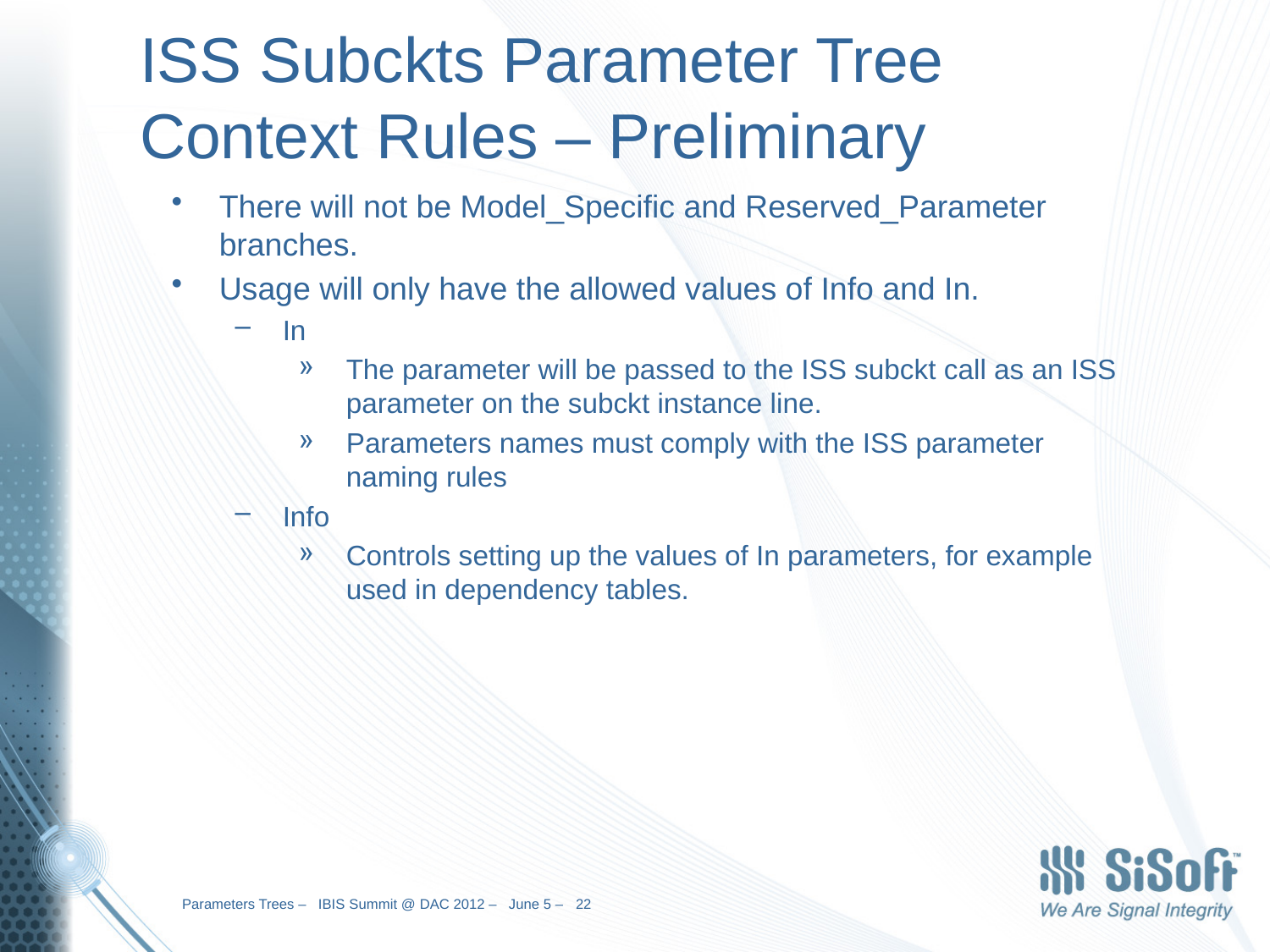

# ISS Subckts Parameter Tree Context Rules – Preliminary
There will not be Model_Specific and Reserved_Parameter branches.
Usage will only have the allowed values of Info and In.
In
The parameter will be passed to the ISS subckt call as an ISS parameter on the subckt instance line.
Parameters names must comply with the ISS parameter naming rules
Info
Controls setting up the values of In parameters, for example used in dependency tables.
Parameters Trees –   IBIS Summit @ DAC 2012 –   June 5 –   22